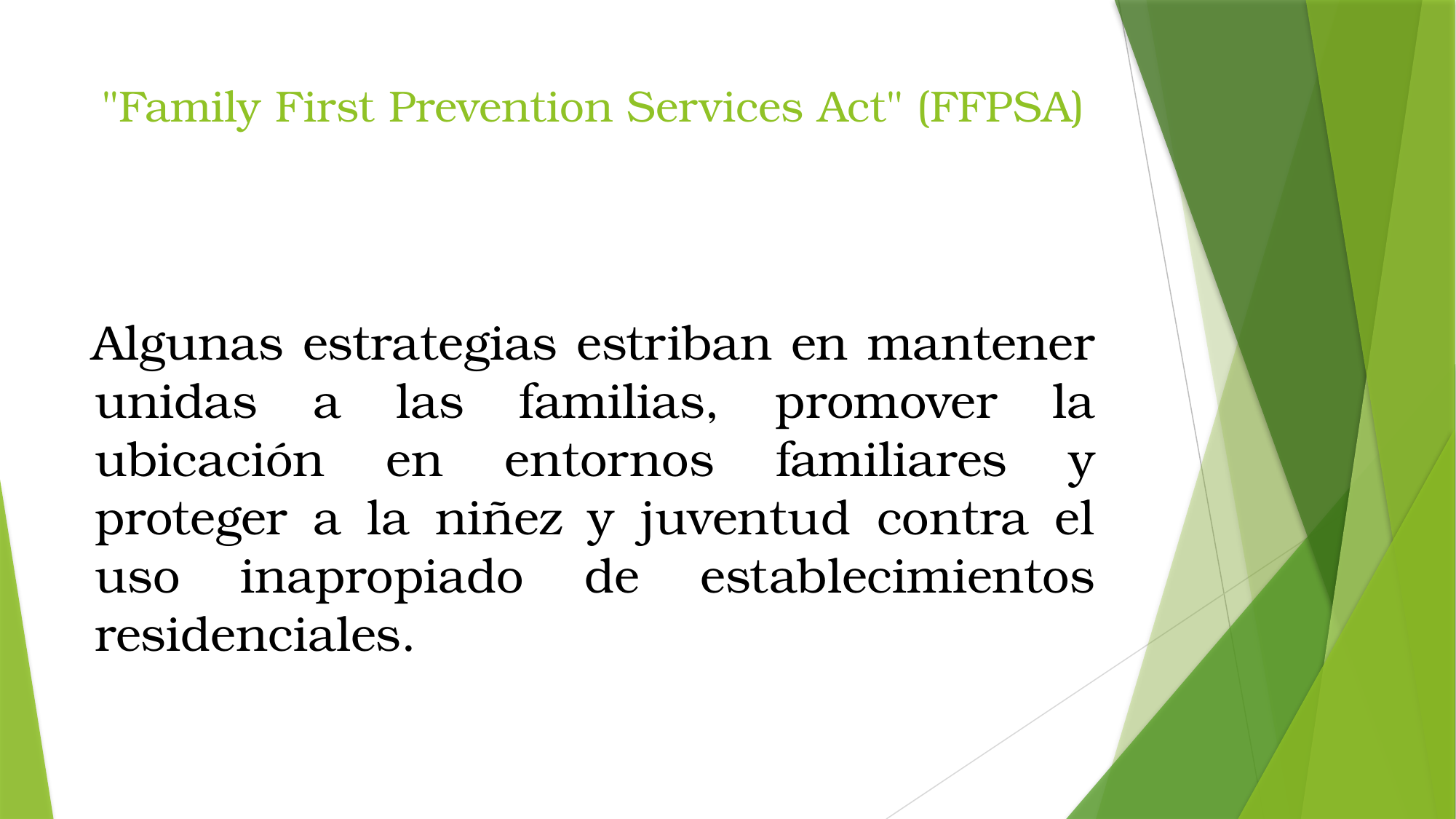

# "Family First Prevention Services Act" (FFPSA)

Algunas estrategias estriban en mantener unidas a las familias, promover la ubicación en entornos familiares y proteger a la niñez y juventud contra el uso inapropiado de establecimientos residenciales.